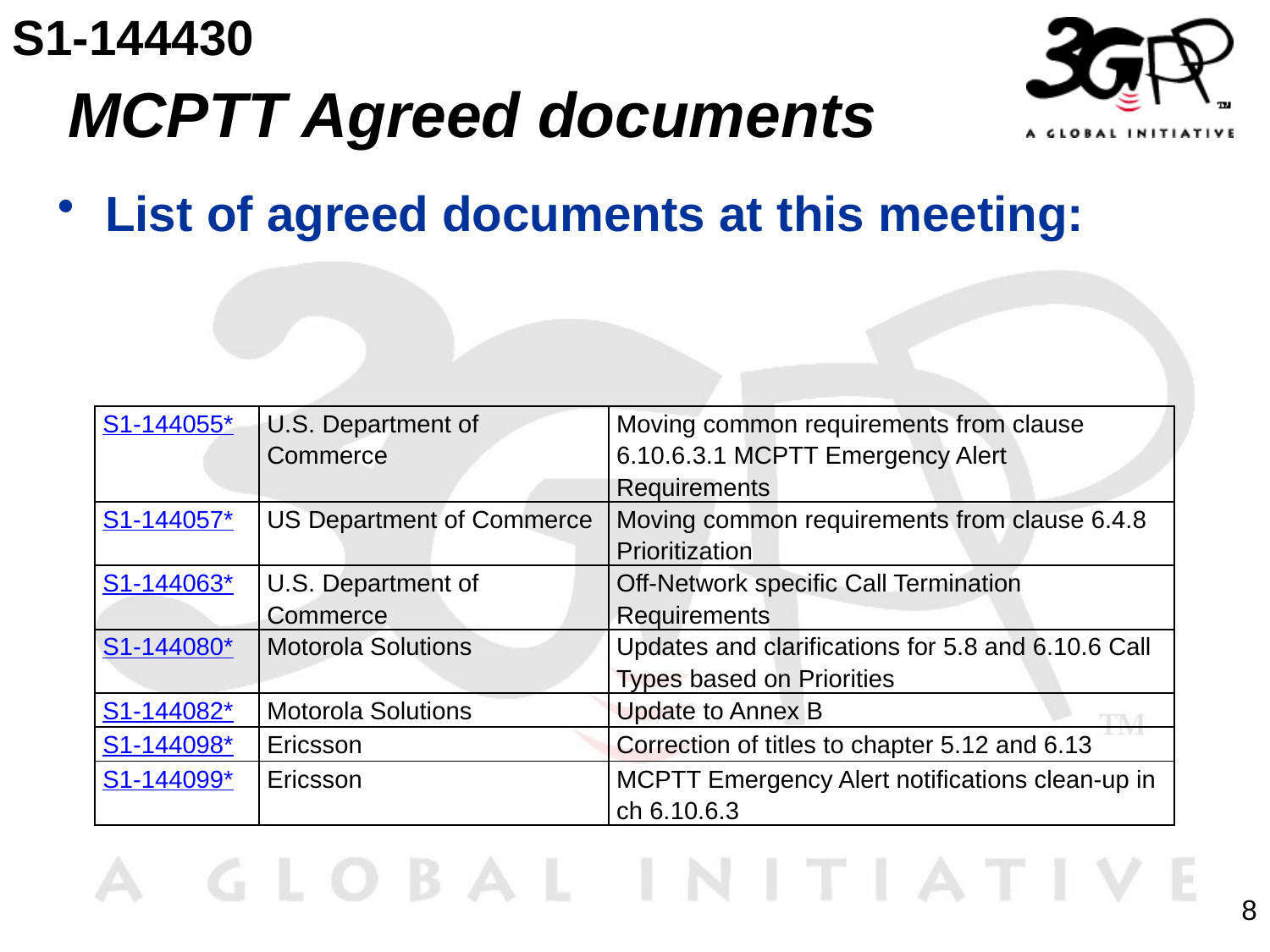

S1-144430
# MCPTT Agreed documents
List of agreed documents at this meeting:

| S1-144055\* | U.S. Department of Commerce | Moving common requirements from clause 6.10.6.3.1 MCPTT Emergency Alert Requirements |
| --- | --- | --- |
| S1-144057\* | US Department of Commerce | Moving common requirements from clause 6.4.8 Prioritization |
| S1-144063\* | U.S. Department of Commerce | Off-Network specific Call Termination Requirements |
| S1-144080\* | Motorola Solutions | Updates and clarifications for 5.8 and 6.10.6 Call Types based on Priorities |
| S1-144082\* | Motorola Solutions | Update to Annex B |
| S1-144098\* | Ericsson | Correction of titles to chapter 5.12 and 6.13 |
| S1-144099\* | Ericsson | MCPTT Emergency Alert notifications clean-up in ch 6.10.6.3 |
8